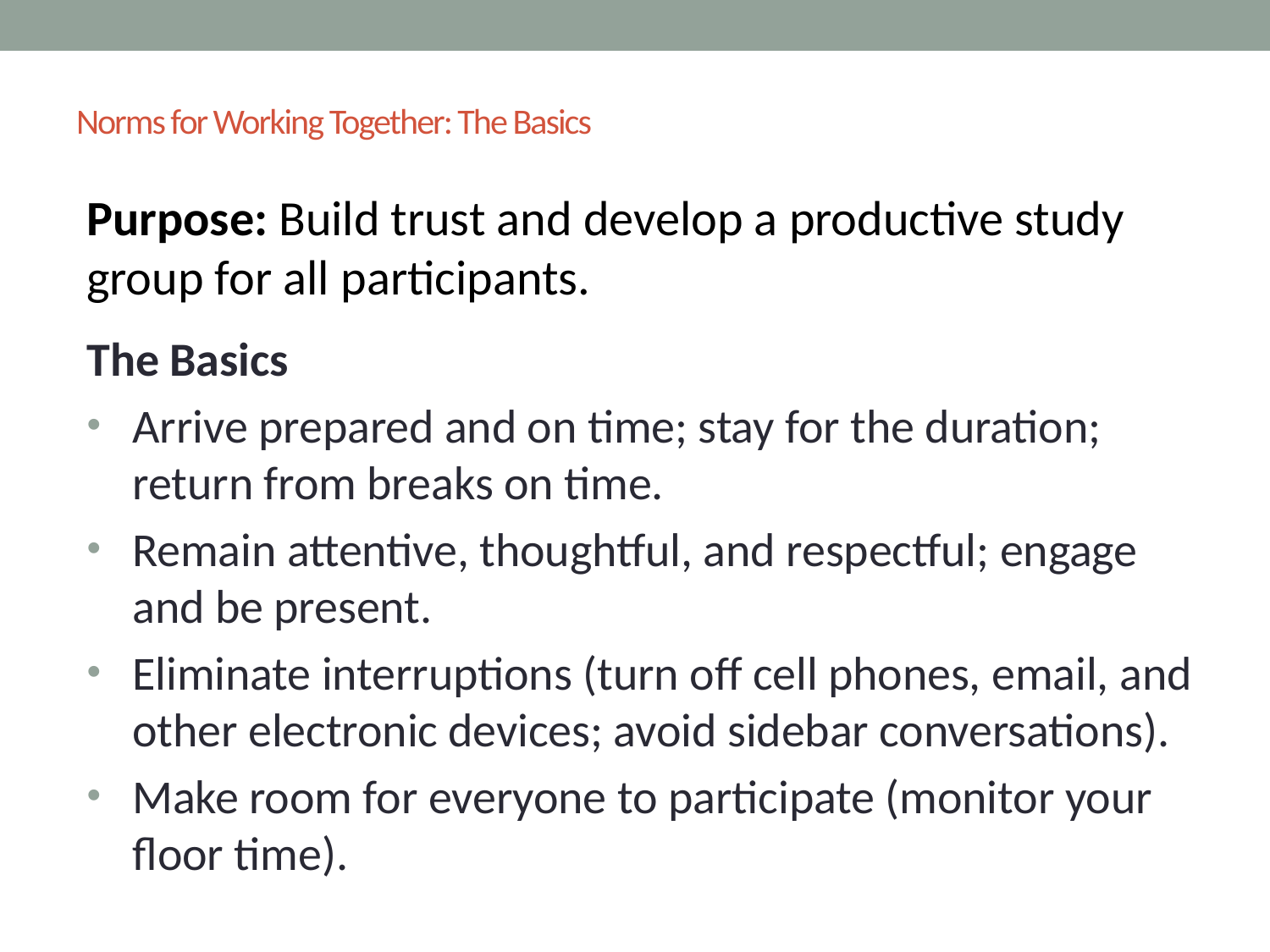

# Norms for Working Together: The Basics
Purpose: Build trust and develop a productive study group for all participants.
The Basics
Arrive prepared and on time; stay for the duration; return from breaks on time.
Remain attentive, thoughtful, and respectful; engage and be present.
Eliminate interruptions (turn off cell phones, email, and other electronic devices; avoid sidebar conversations).
Make room for everyone to participate (monitor your floor time).